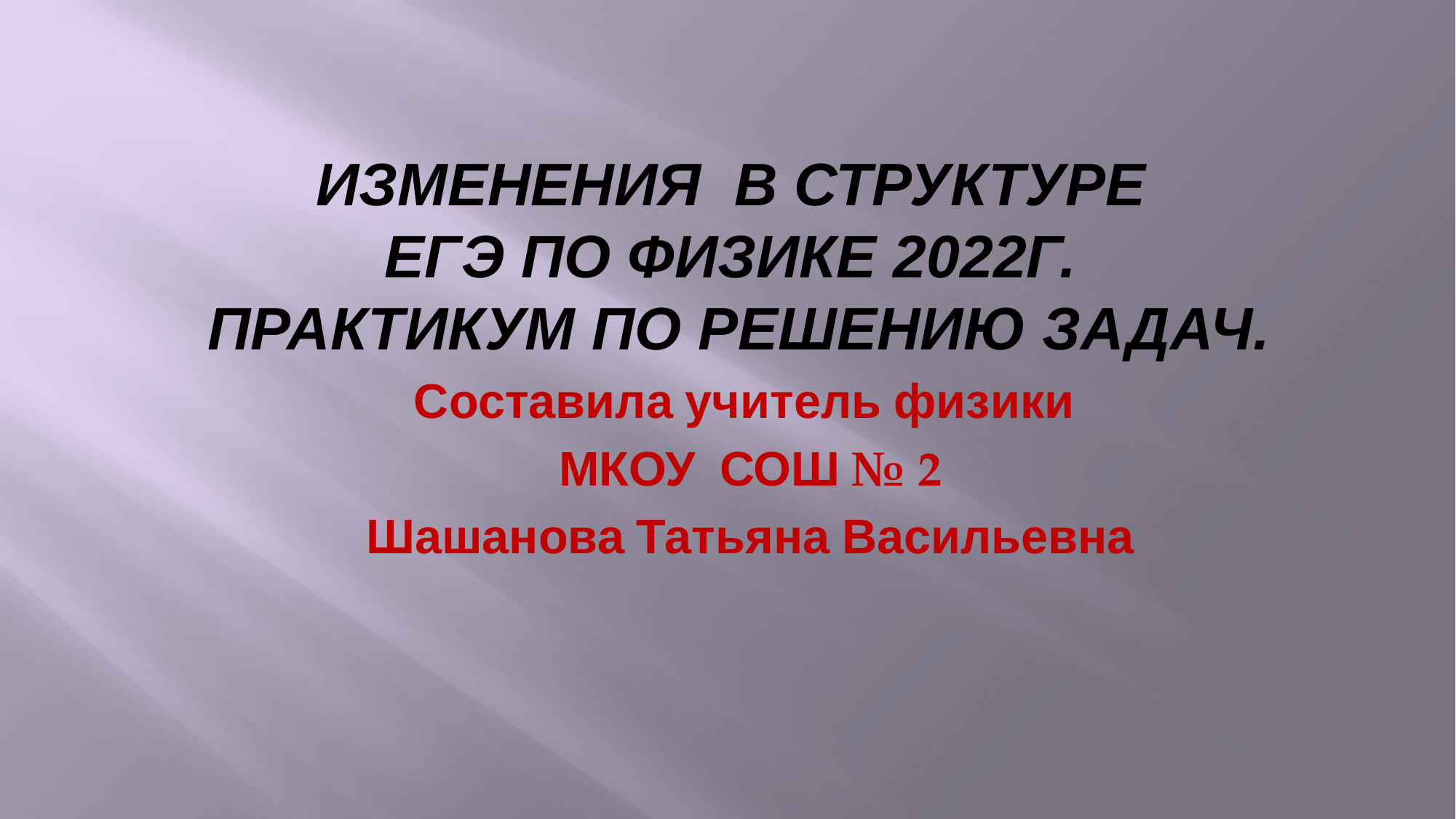

# Изменения  в структуре ЕГЭ по физике 2022г. Практикум по Решению задач.
Составила учитель физики
 МКОУ  СОШ № 2
 Шашанова Татьяна Васильевна